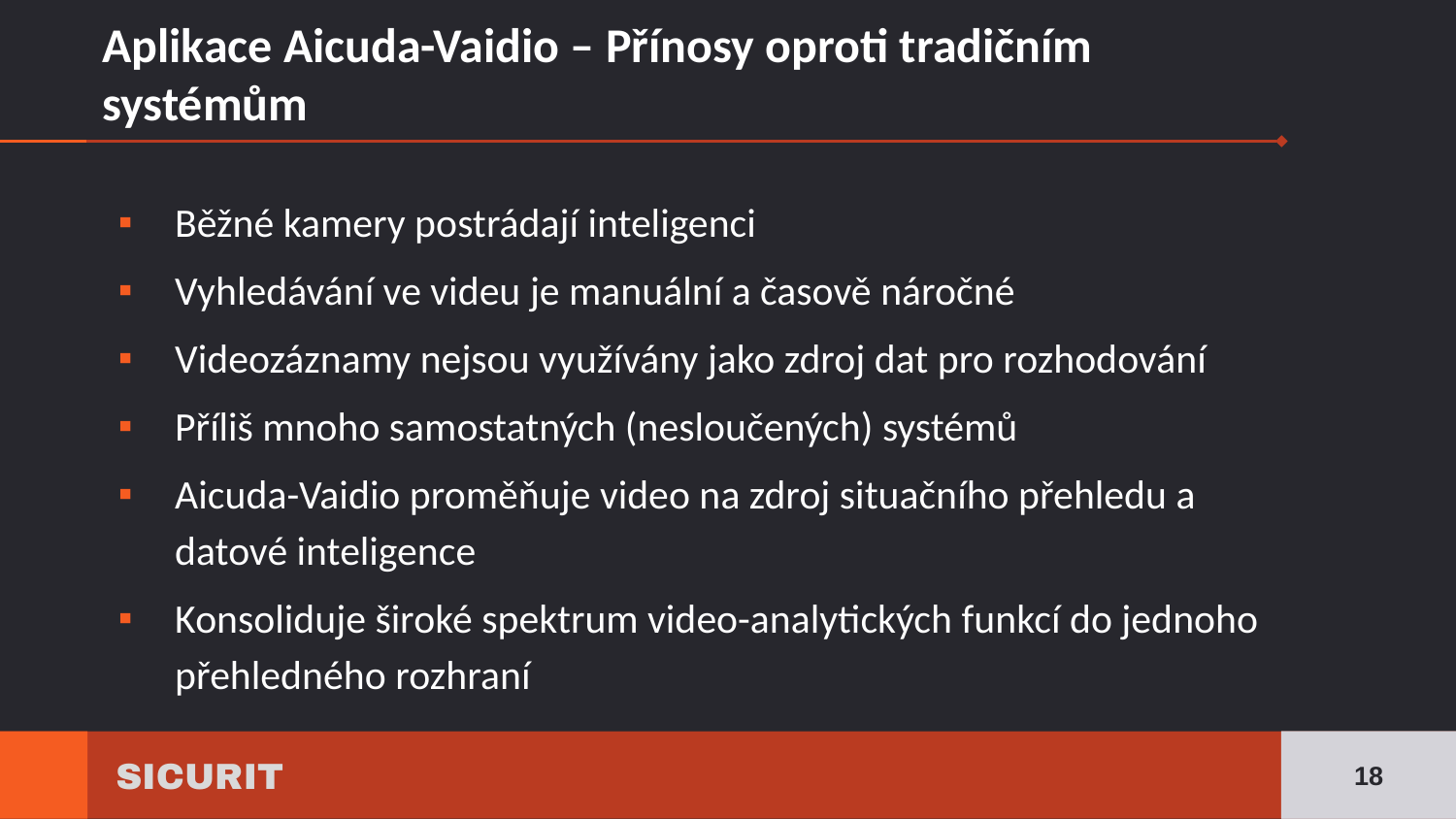

# Aplikace Aicuda-Vaidio – Přínosy oproti tradičním systémům
Běžné kamery postrádají inteligenci
Vyhledávání ve videu je manuální a časově náročné
Videozáznamy nejsou využívány jako zdroj dat pro rozhodování
Příliš mnoho samostatných (nesloučených) systémů
Aicuda-Vaidio proměňuje video na zdroj situačního přehledu a datové inteligence
Konsoliduje široké spektrum video-analytických funkcí do jednoho přehledného rozhraní
18